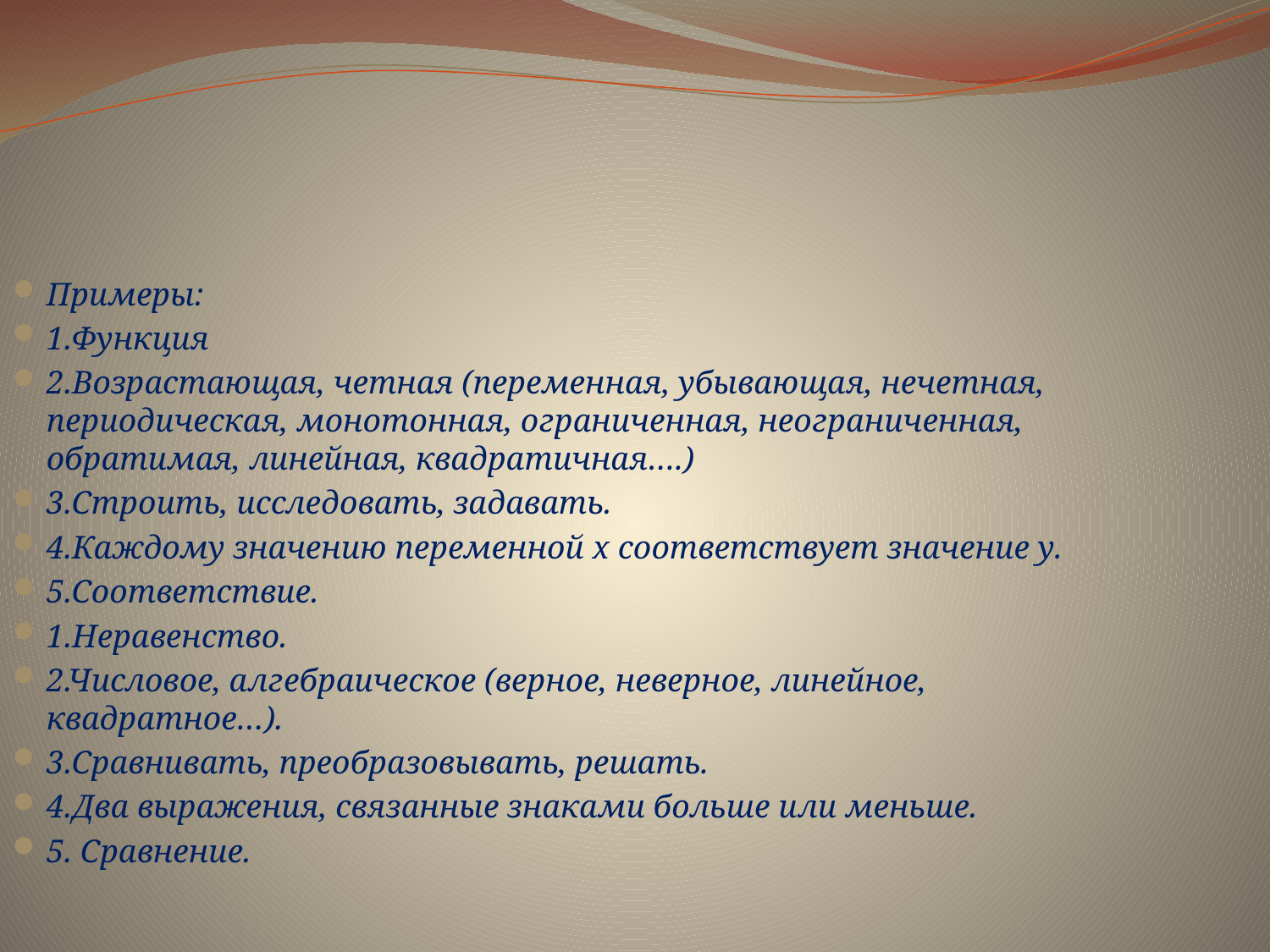

#
Примеры:
1.Функция
2.Возрастающая, четная (переменная, убывающая, нечетная, периодическая, монотонная, ограниченная, неограниченная, обратимая, линейная, квадратичная….)
3.Строить, исследовать, задавать.
4.Каждому значению переменной х соответствует значение у.
5.Соответствие.
1.Неравенство.
2.Числовое, алгебраическое (верное, неверное, линейное, квадратное…).
3.Сравнивать, преобразовывать, решать.
4.Два выражения, связанные знаками больше или меньше.
5. Сравнение.